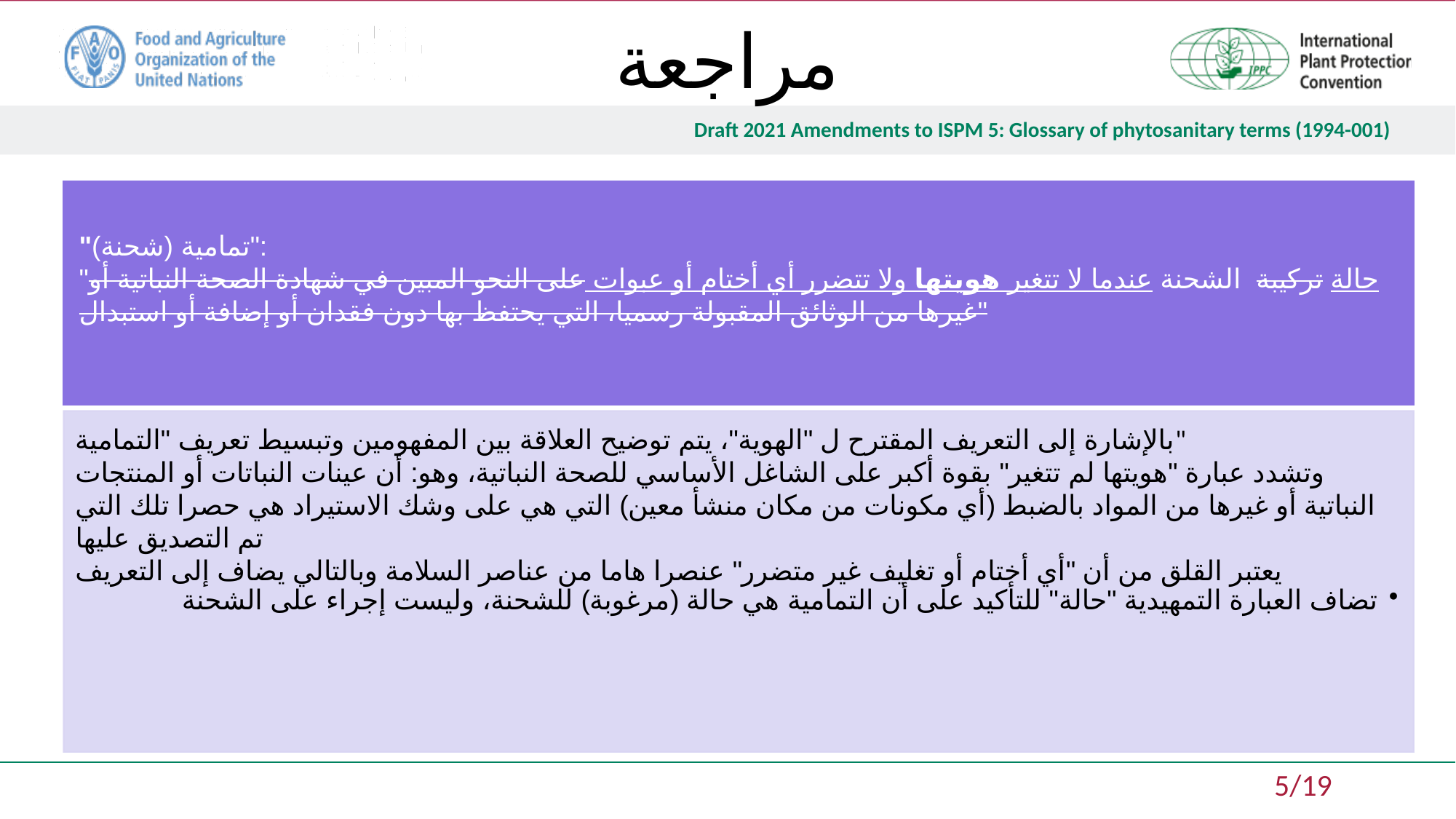

مراجعة
"تمامية (شحنة)":
"حالة تركيبة  الشحنة عندما لا تتغير هويتها ولا تتضرر أي أختام أو عبوات على النحو المبين في شهادة الصحة النباتية أو غيرها من الوثائق المقبولة رسميا، التي يحتفظ بها دون فقدان أو إضافة أو استبدال"

بالإشارة إلى التعريف المقترح ل "الهوية"، يتم توضيح العلاقة بين المفهومين وتبسيط تعريف "التمامية"
وتشدد عبارة "هويتها لم تتغير" بقوة أكبر على الشاغل الأساسي للصحة النباتية، وهو: أن عينات النباتات أو المنتجات النباتية أو غيرها من المواد بالضبط (أي مكونات من مكان منشأ معين) التي هي على وشك الاستيراد هي حصرا تلك التي تم التصديق عليها
يعتبر القلق من أن "أي أختام أو تغليف غير متضرر" عنصرا هاما من عناصر السلامة وبالتالي يضاف إلى التعريف
تضاف العبارة التمهيدية "حالة" للتأكيد على أن التمامية هي حالة (مرغوبة) للشحنة، وليست إجراء على الشحنة